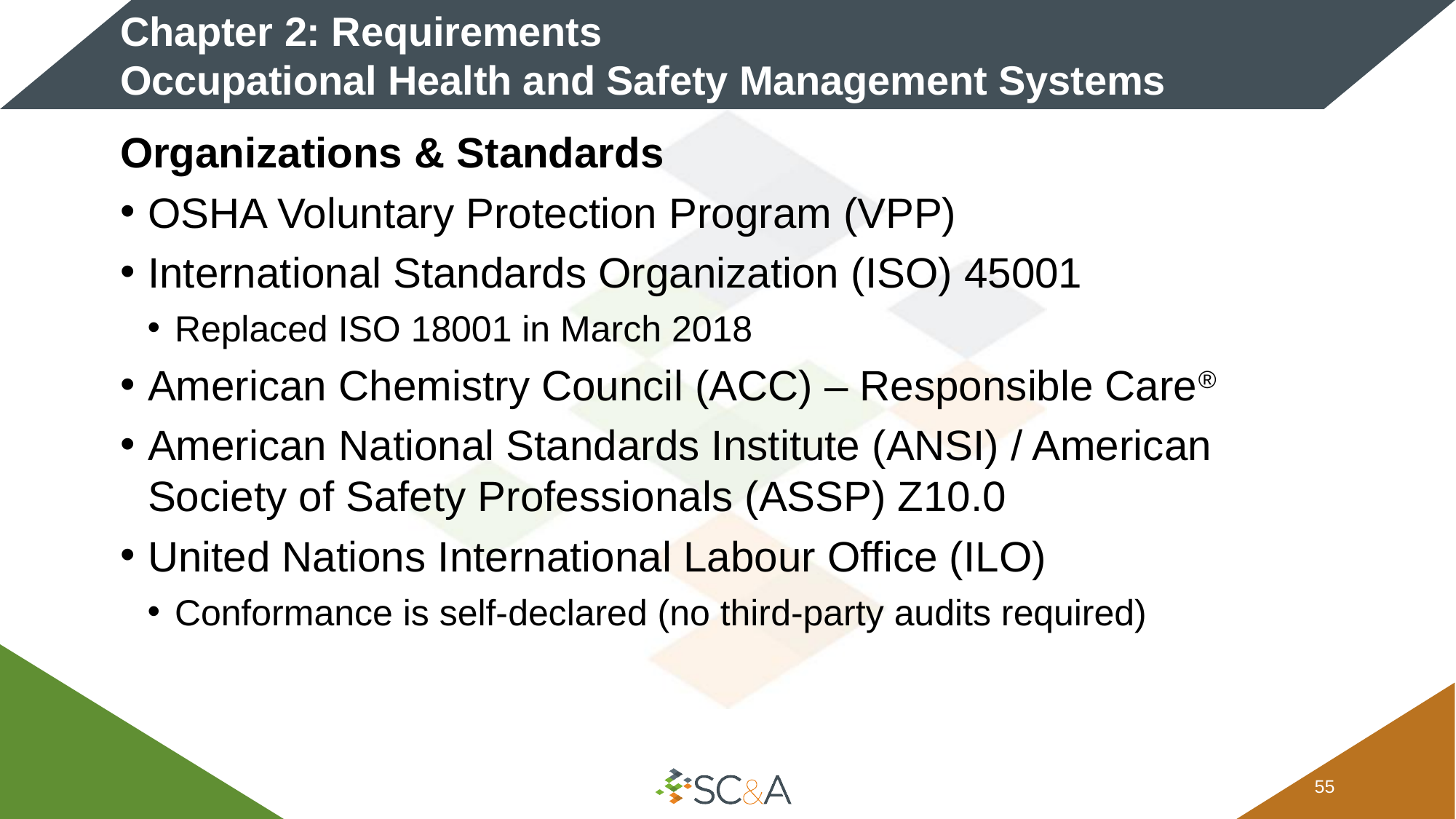

# Chapter 2: Requirements Occupational Health and Safety Management Systems
Organizations & Standards
OSHA Voluntary Protection Program (VPP)
International Standards Organization (ISO) 45001
Replaced ISO 18001 in March 2018
American Chemistry Council (ACC) – Responsible Care®
American National Standards Institute (ANSI) / American Society of Safety Professionals (ASSP) Z10.0
United Nations International Labour Office (ILO)
Conformance is self-declared (no third-party audits required)
55